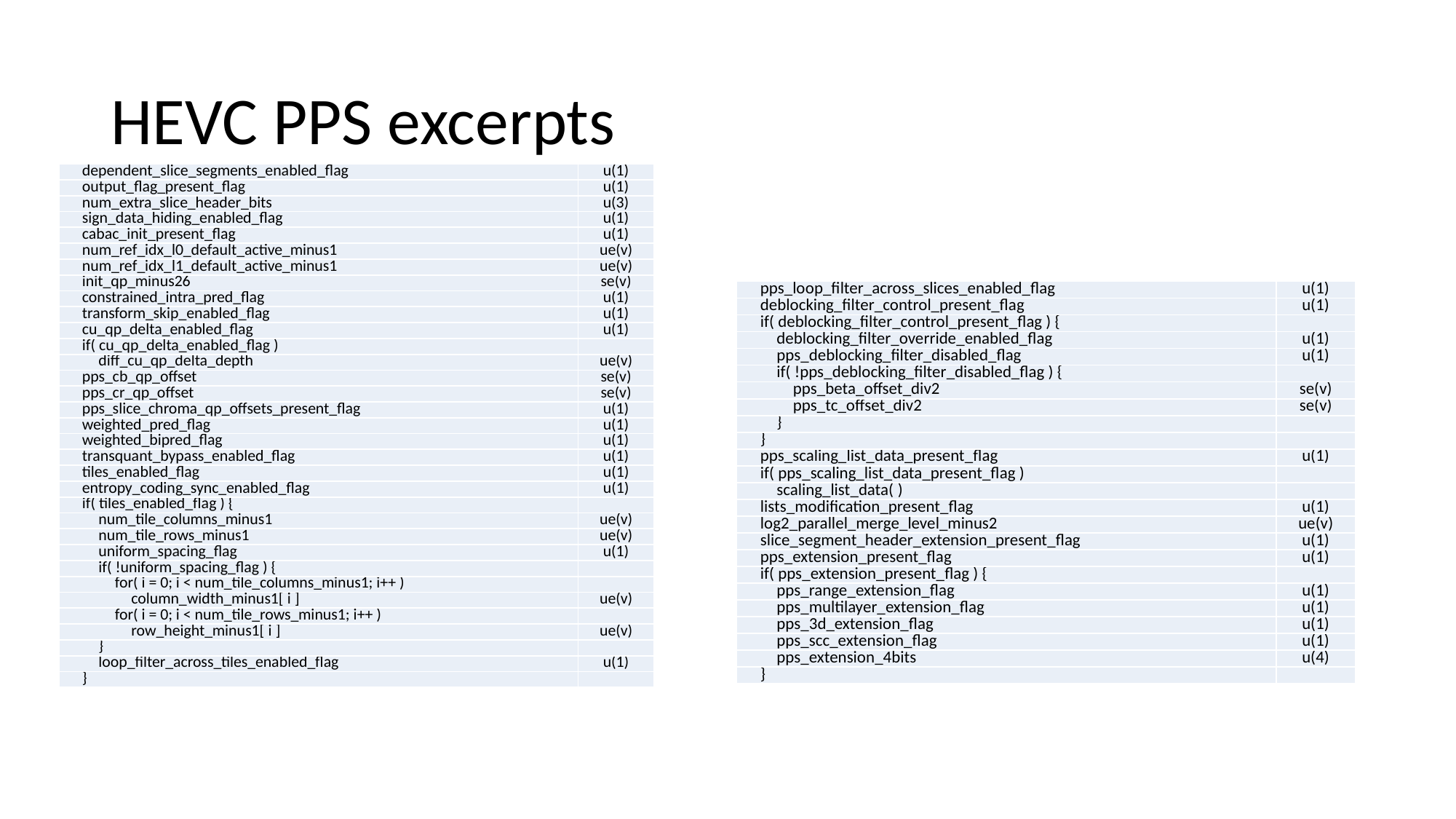

# HEVC PPS excerpts
| dependent\_slice\_segments\_enabled\_flag | u(1) |
| --- | --- |
| output\_flag\_present\_flag | u(1) |
| num\_extra\_slice\_header\_bits | u(3) |
| sign\_data\_hiding\_enabled\_flag | u(1) |
| cabac\_init\_present\_flag | u(1) |
| num\_ref\_idx\_l0\_default\_active\_minus1 | ue(v) |
| num\_ref\_idx\_l1\_default\_active\_minus1 | ue(v) |
| init\_qp\_minus26 | se(v) |
| constrained\_intra\_pred\_flag | u(1) |
| transform\_skip\_enabled\_flag | u(1) |
| cu\_qp\_delta\_enabled\_flag | u(1) |
| if( cu\_qp\_delta\_enabled\_flag ) |  |
| diff\_cu\_qp\_delta\_depth | ue(v) |
| pps\_cb\_qp\_offset | se(v) |
| pps\_cr\_qp\_offset | se(v) |
| pps\_slice\_chroma\_qp\_offsets\_present\_flag | u(1) |
| weighted\_pred\_flag | u(1) |
| weighted\_bipred\_flag | u(1) |
| transquant\_bypass\_enabled\_flag | u(1) |
| tiles\_enabled\_flag | u(1) |
| entropy\_coding\_sync\_enabled\_flag | u(1) |
| if( tiles\_enabled\_flag ) { |  |
| num\_tile\_columns\_minus1 | ue(v) |
| num\_tile\_rows\_minus1 | ue(v) |
| uniform\_spacing\_flag | u(1) |
| if( !uniform\_spacing\_flag ) { |  |
| for( i = 0; i < num\_tile\_columns\_minus1; i++ ) |  |
| column\_width\_minus1[ i ] | ue(v) |
| for( i = 0; i < num\_tile\_rows\_minus1; i++ ) |  |
| row\_height\_minus1[ i ] | ue(v) |
| } |  |
| loop\_filter\_across\_tiles\_enabled\_flag | u(1) |
| } |  |
| pps\_loop\_filter\_across\_slices\_enabled\_flag | u(1) |
| --- | --- |
| deblocking\_filter\_control\_present\_flag | u(1) |
| if( deblocking\_filter\_control\_present\_flag ) { |  |
| deblocking\_filter\_override\_enabled\_flag | u(1) |
| pps\_deblocking\_filter\_disabled\_flag | u(1) |
| if( !pps\_deblocking\_filter\_disabled\_flag ) { |  |
| pps\_beta\_offset\_div2 | se(v) |
| pps\_tc\_offset\_div2 | se(v) |
| } |  |
| } |  |
| pps\_scaling\_list\_data\_present\_flag | u(1) |
| if( pps\_scaling\_list\_data\_present\_flag ) |  |
| scaling\_list\_data( ) |  |
| lists\_modification\_present\_flag | u(1) |
| log2\_parallel\_merge\_level\_minus2 | ue(v) |
| slice\_segment\_header\_extension\_present\_flag | u(1) |
| pps\_extension\_present\_flag | u(1) |
| if( pps\_extension\_present\_flag ) { |  |
| pps\_range\_extension\_flag | u(1) |
| pps\_multilayer\_extension\_flag | u(1) |
| pps\_3d\_extension\_flag | u(1) |
| pps\_scc\_extension\_flag | u(1) |
| pps\_extension\_4bits | u(4) |
| } |  |